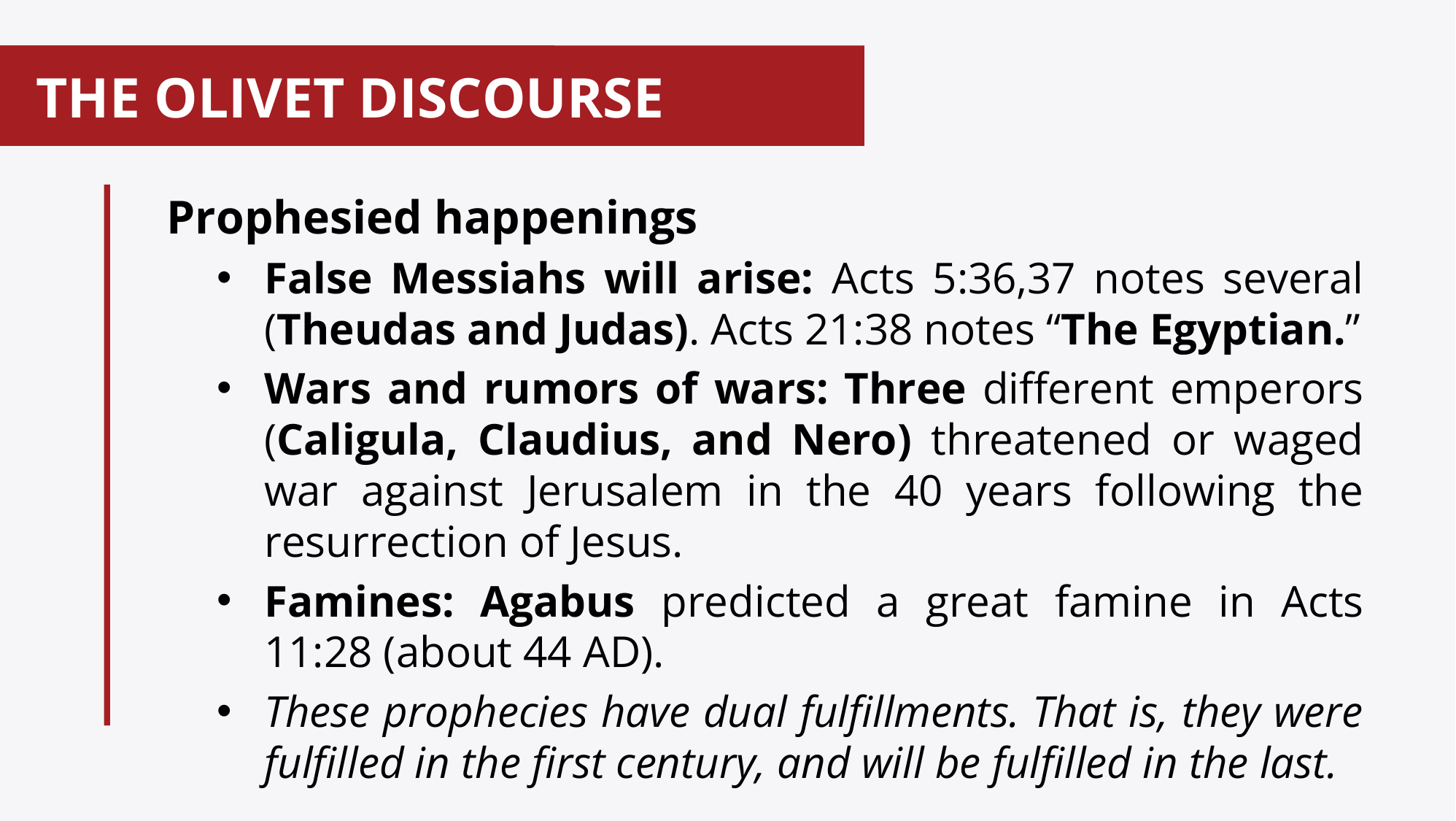

THE OLIVET DISCOURSE
#
 Prophesied happenings
False Messiahs will arise: Acts 5:36,37 notes several (Theudas and Judas). Acts 21:38 notes “The Egyptian.”
Wars and rumors of wars: Three different emperors (Caligula, Claudius, and Nero) threatened or waged war against Jerusalem in the 40 years following the resurrection of Jesus.
Famines: Agabus predicted a great famine in Acts 11:28 (about 44 AD).
These prophecies have dual fulfillments. That is, they were fulfilled in the first century, and will be fulfilled in the last.